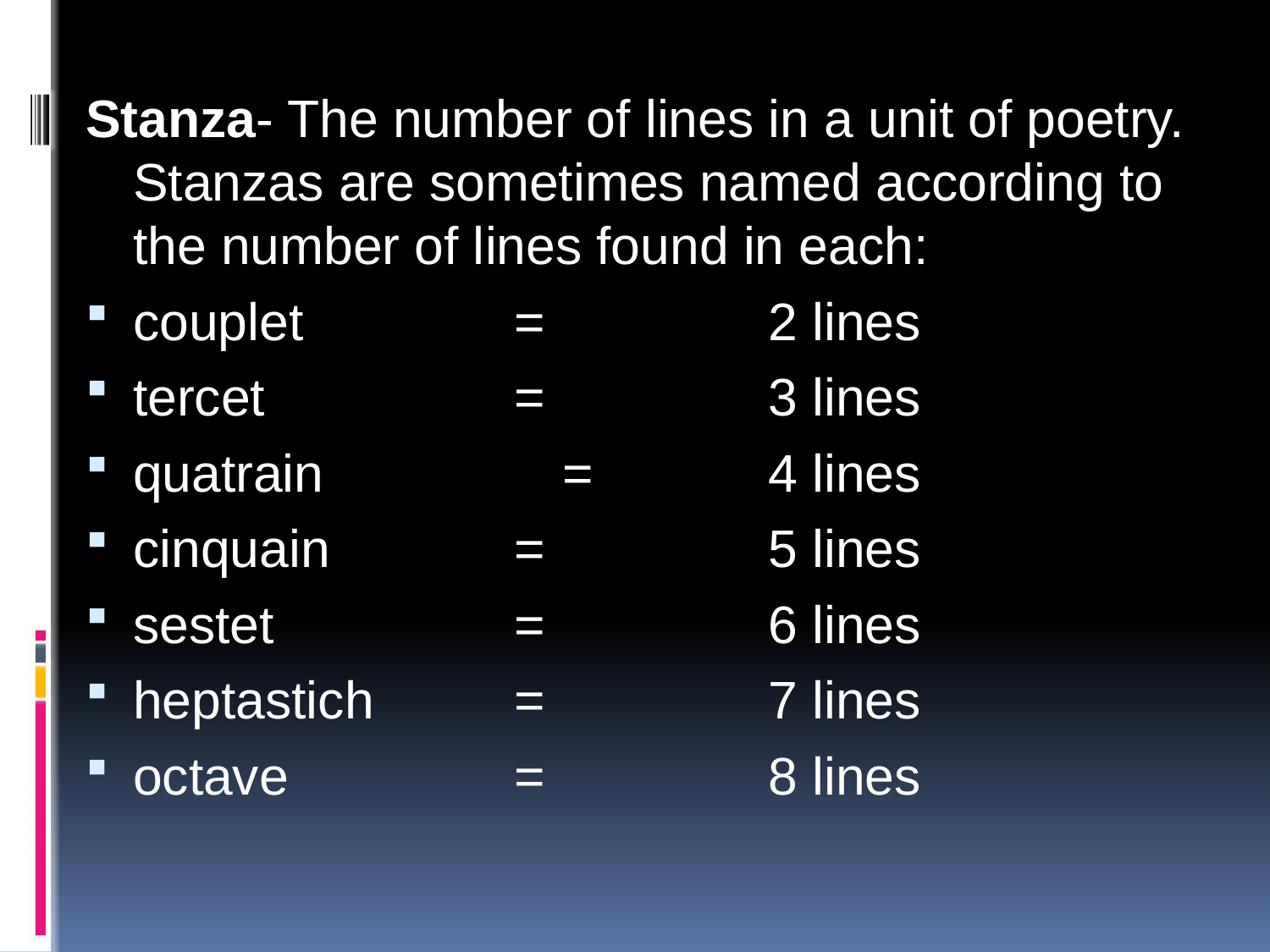

Stanza- The number of lines in a unit of poetry. Stanzas are sometimes named according to the number of lines found in each:
couplet 		= 		2 lines
tercet 		= 		3 lines
quatrain	            = 		4 lines
cinquain		= 		5 lines
sestet 		= 		6 lines
heptastich 	= 		7 lines
octave 		= 		8 lines